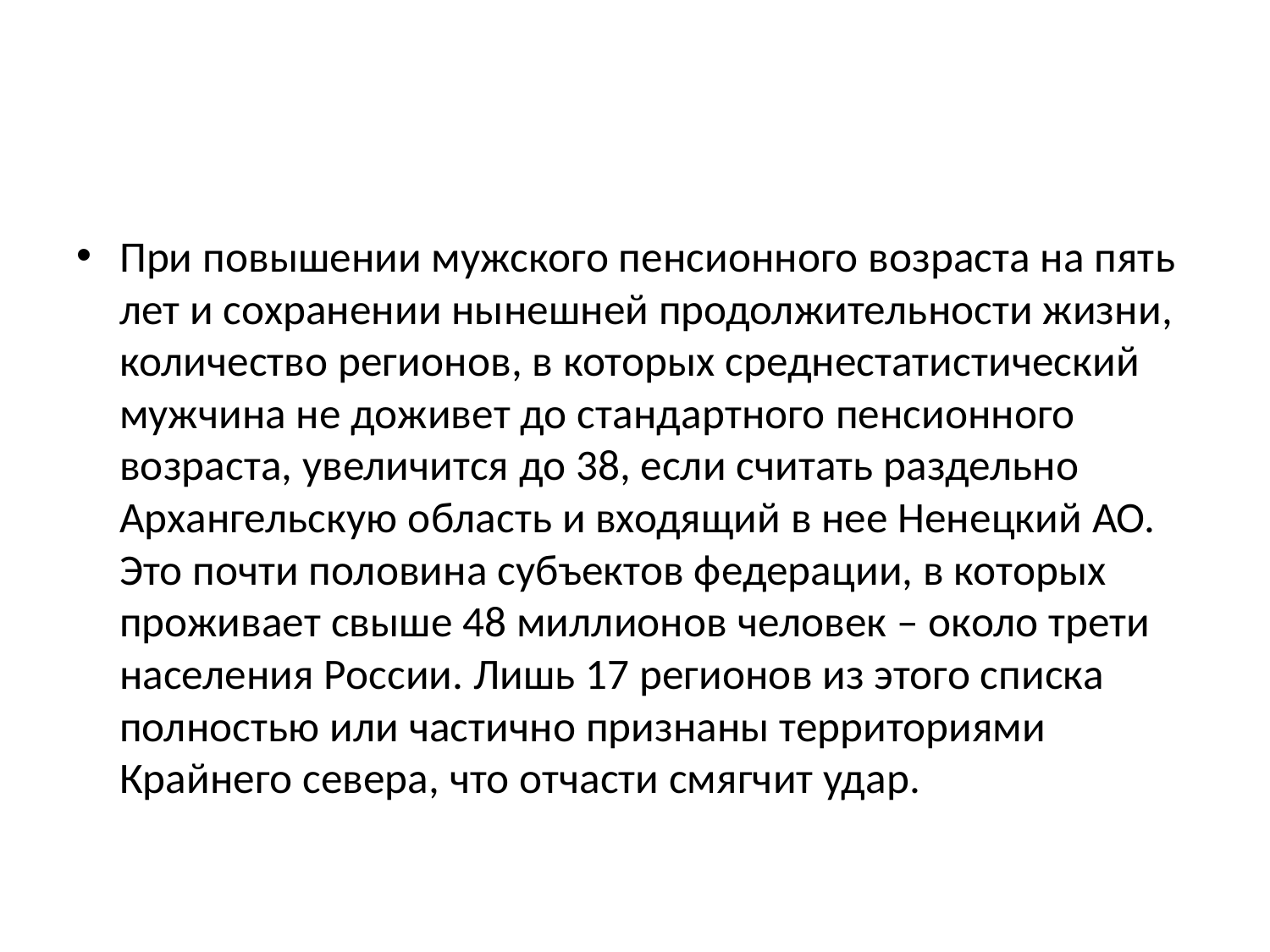

#
При повышении мужского пенсионного возраста на пять лет и сохранении нынешней продолжительности жизни, количество регионов, в которых среднестатистический мужчина не доживет до стандартного пенсионного возраста, увеличится до 38, если считать раздельно Архангельскую область и входящий в нее Ненецкий АО. Это почти половина субъектов федерации, в которых проживает свыше 48 миллионов человек – около трети населения России. Лишь 17 регионов из этого списка полностью или частично признаны территориями Крайнего севера, что отчасти смягчит удар.